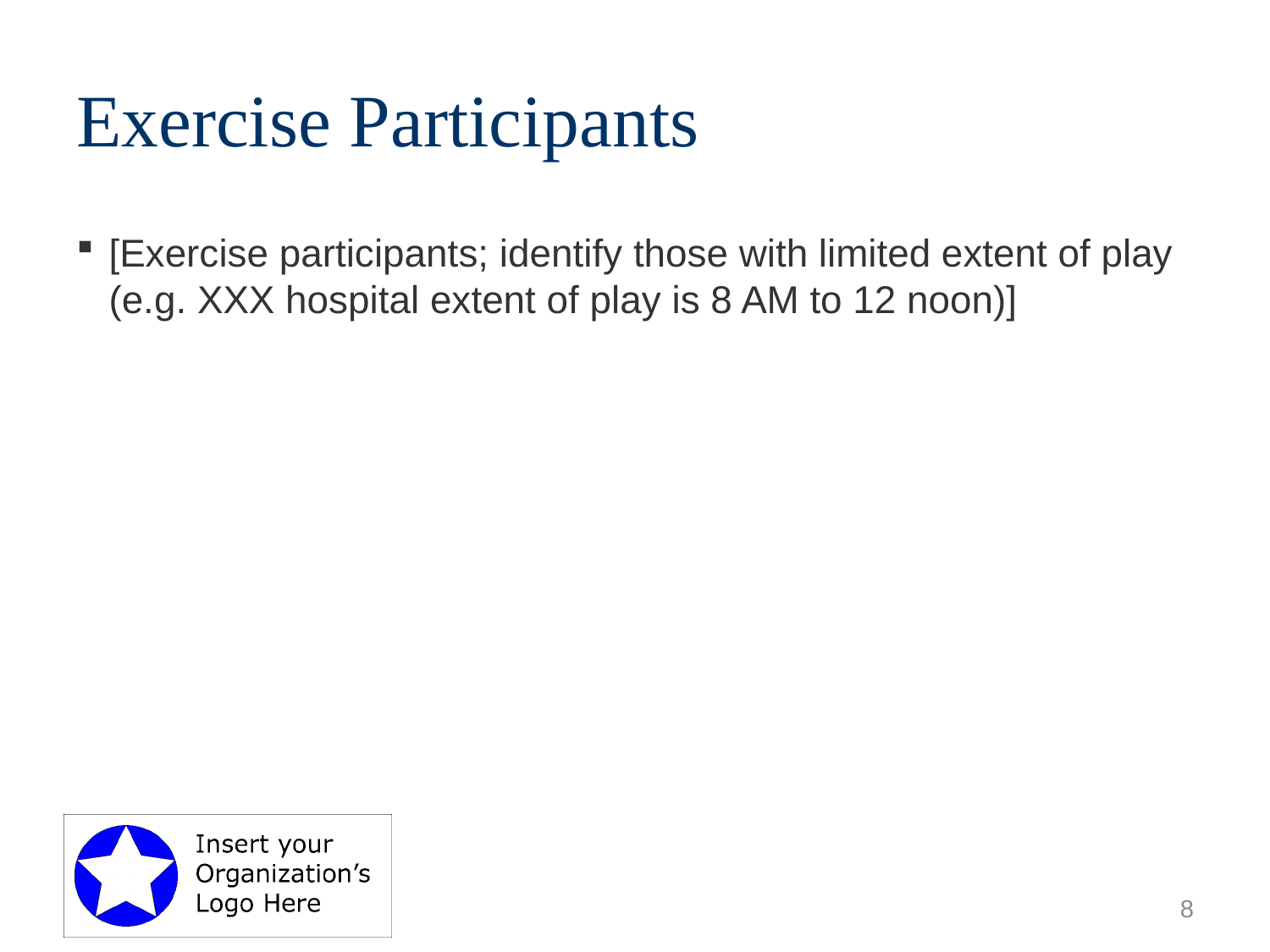

# Exercise Participants
[Exercise participants; identify those with limited extent of play (e.g. XXX hospital extent of play is 8 AM to 12 noon)]
8